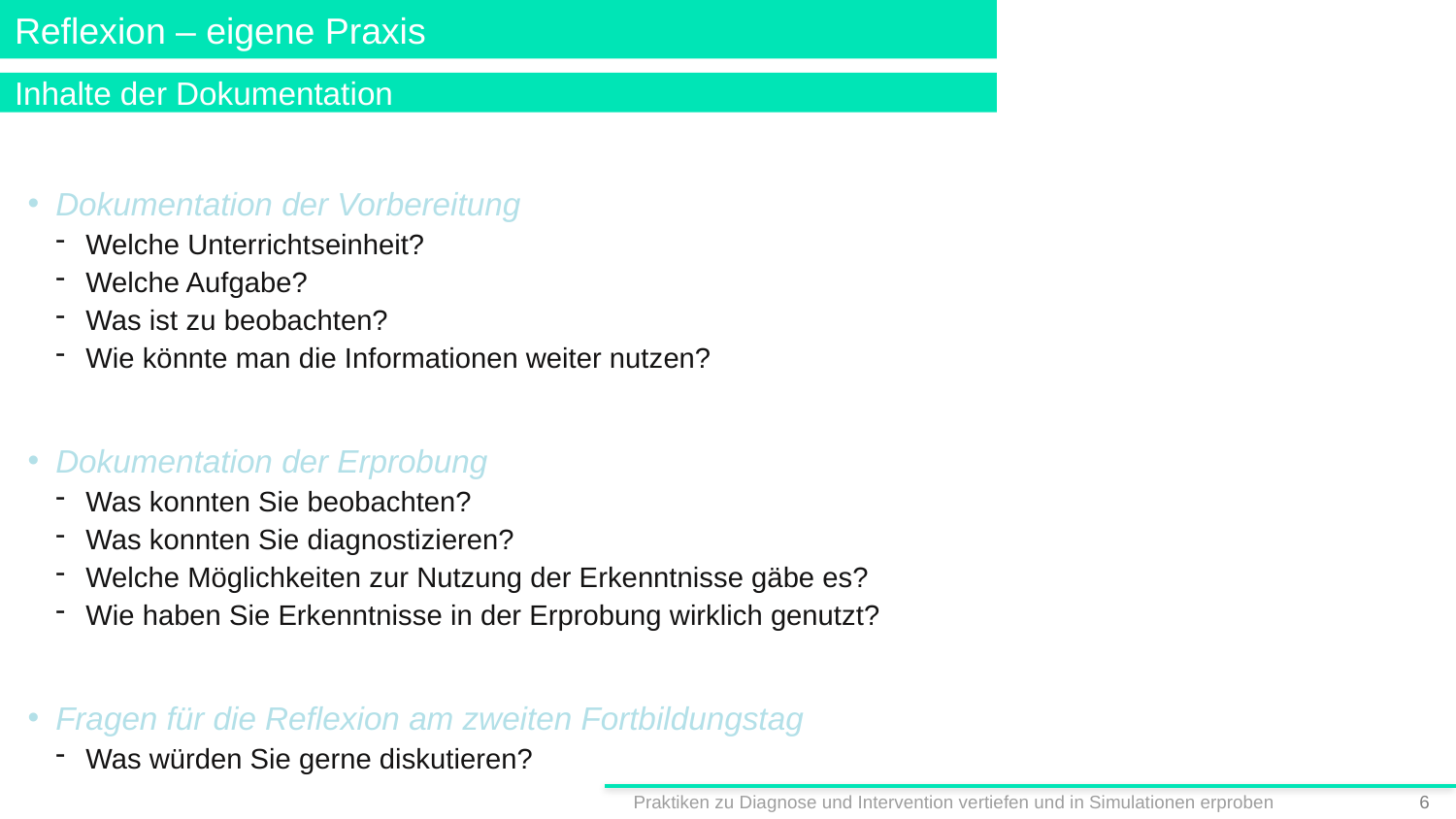

# Reflexion – eigene Praxis

Inhalte der Dokumentation

Dokumentation der Vorbereitung
Welche Unterrichtseinheit?
Welche Aufgabe?
Was ist zu beobachten?
Wie könnte man die Informationen weiter nutzen?

Dokumentation der Erprobung
Was konnten Sie beobachten?
Was konnten Sie diagnostizieren?
Welche Möglichkeiten zur Nutzung der Erkenntnisse gäbe es?
Wie haben Sie Erkenntnisse in der Erprobung wirklich genutzt?

Fragen für die Reflexion am zweiten Fortbildungstag
Was würden Sie gerne diskutieren?
Praktiken zu Diagnose und Intervention vertiefen und in Simulationen erproben
6